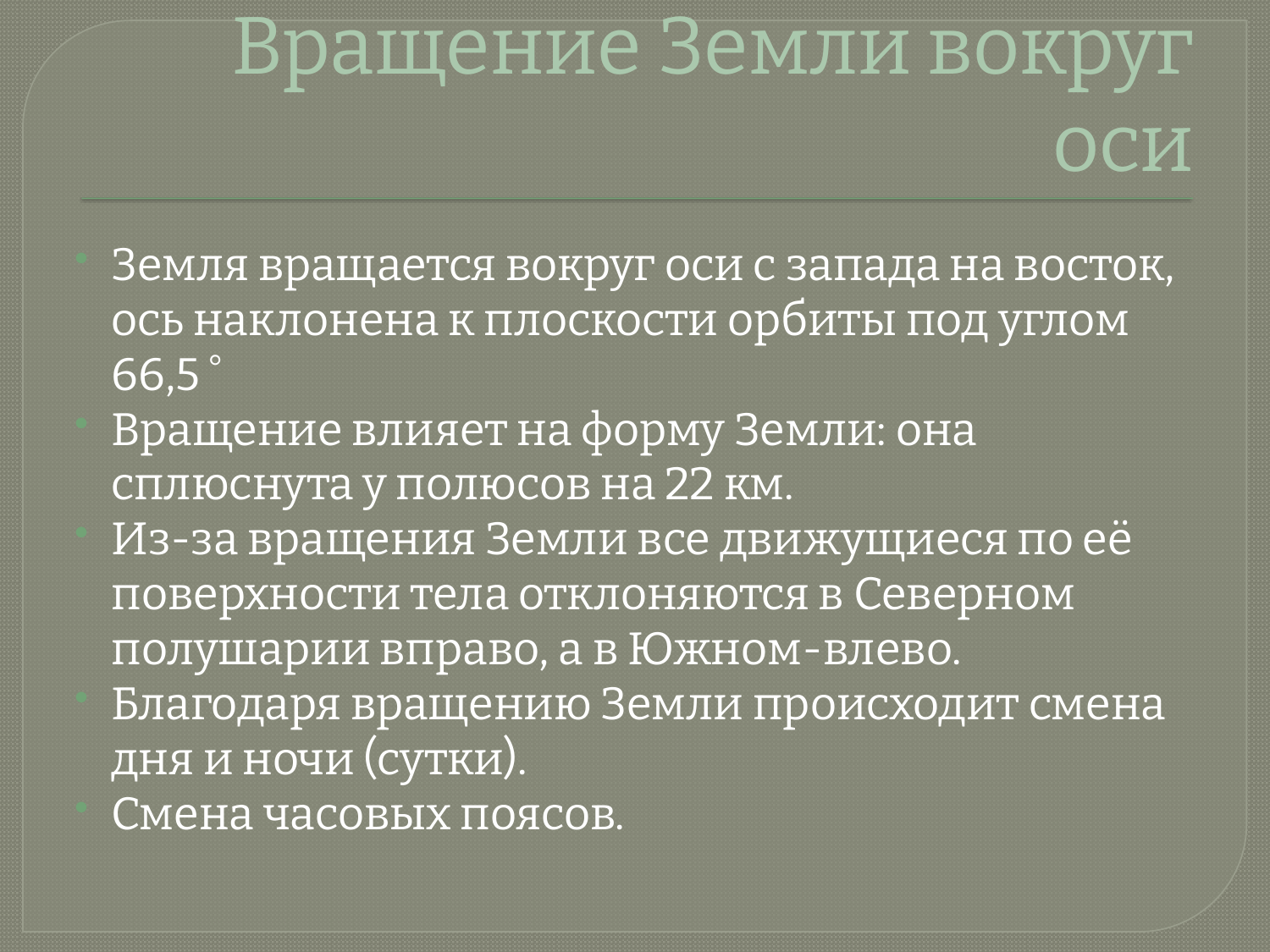

# Вращение Земли вокруг оси
Земля вращается вокруг оси с запада на восток, ось наклонена к плоскости орбиты под углом 66,5 °
Вращение влияет на форму Земли: она сплюснута у полюсов на 22 км.
Из-за вращения Земли все движущиеся по её поверхности тела отклоняются в Северном полушарии вправо, а в Южном-влево.
Благодаря вращению Земли происходит смена дня и ночи (сутки).
Смена часовых поясов.